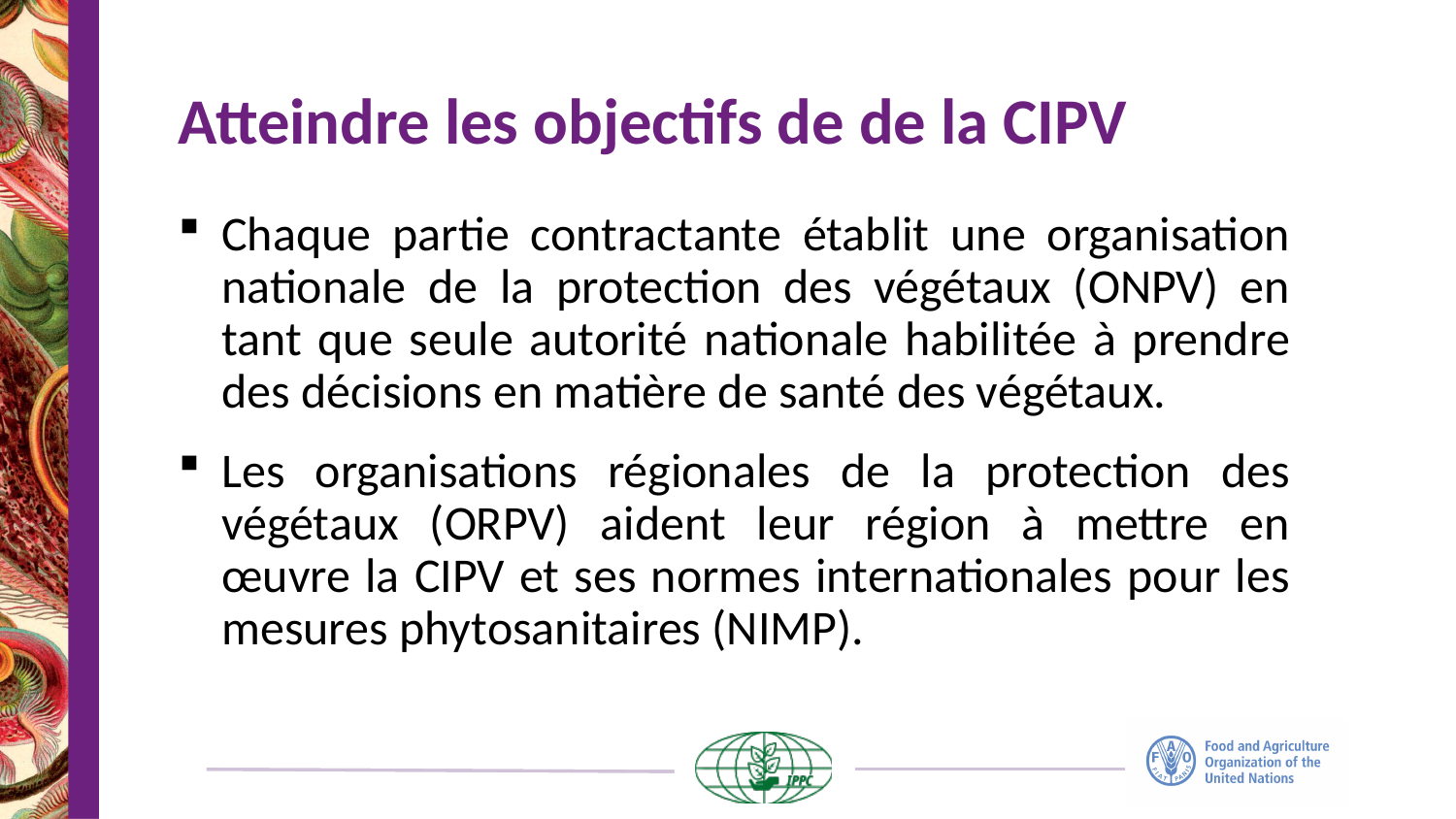

# Atteindre les objectifs de de la CIPV
Chaque partie contractante établit une organisation nationale de la protection des végétaux (ONPV) en tant que seule autorité nationale habilitée à prendre des décisions en matière de santé des végétaux.
Les organisations régionales de la protection des végétaux (ORPV) aident leur région à mettre en œuvre la CIPV et ses normes internationales pour les mesures phytosanitaires (NIMP).